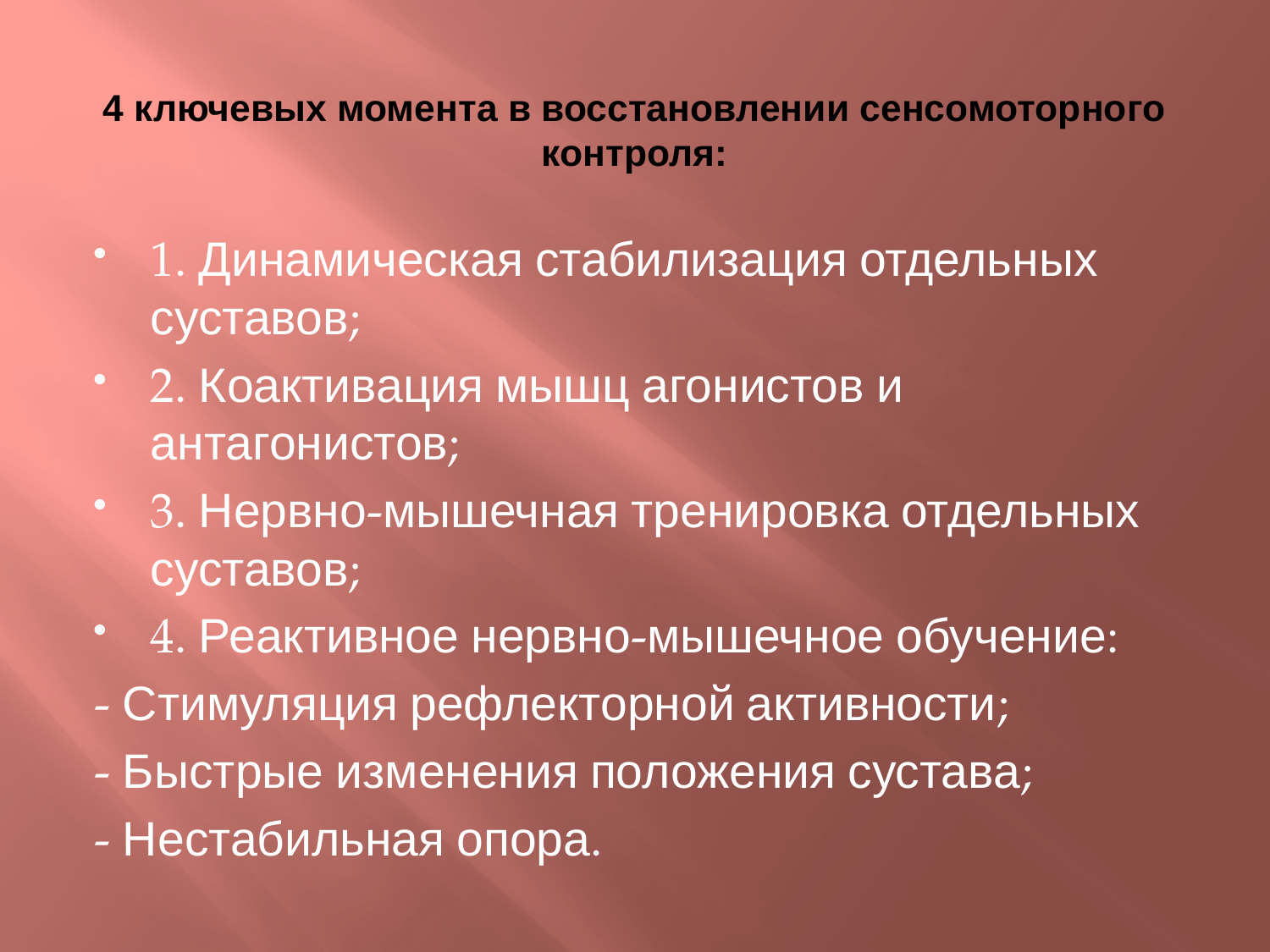

# 4 ключевых момента в восстановлении сенсомоторного контроля:
1. Динамическая стабилизация отдельных суставов;
2. Коактивация мышц агонистов и антагонистов;
3. Нервно-мышечная тренировка отдельных суставов;
4. Реактивное нервно-мышечное обучение:
- Стимуляция рефлекторной активности;
- Быстрые изменения положения сустава;
- Нестабильная опора.